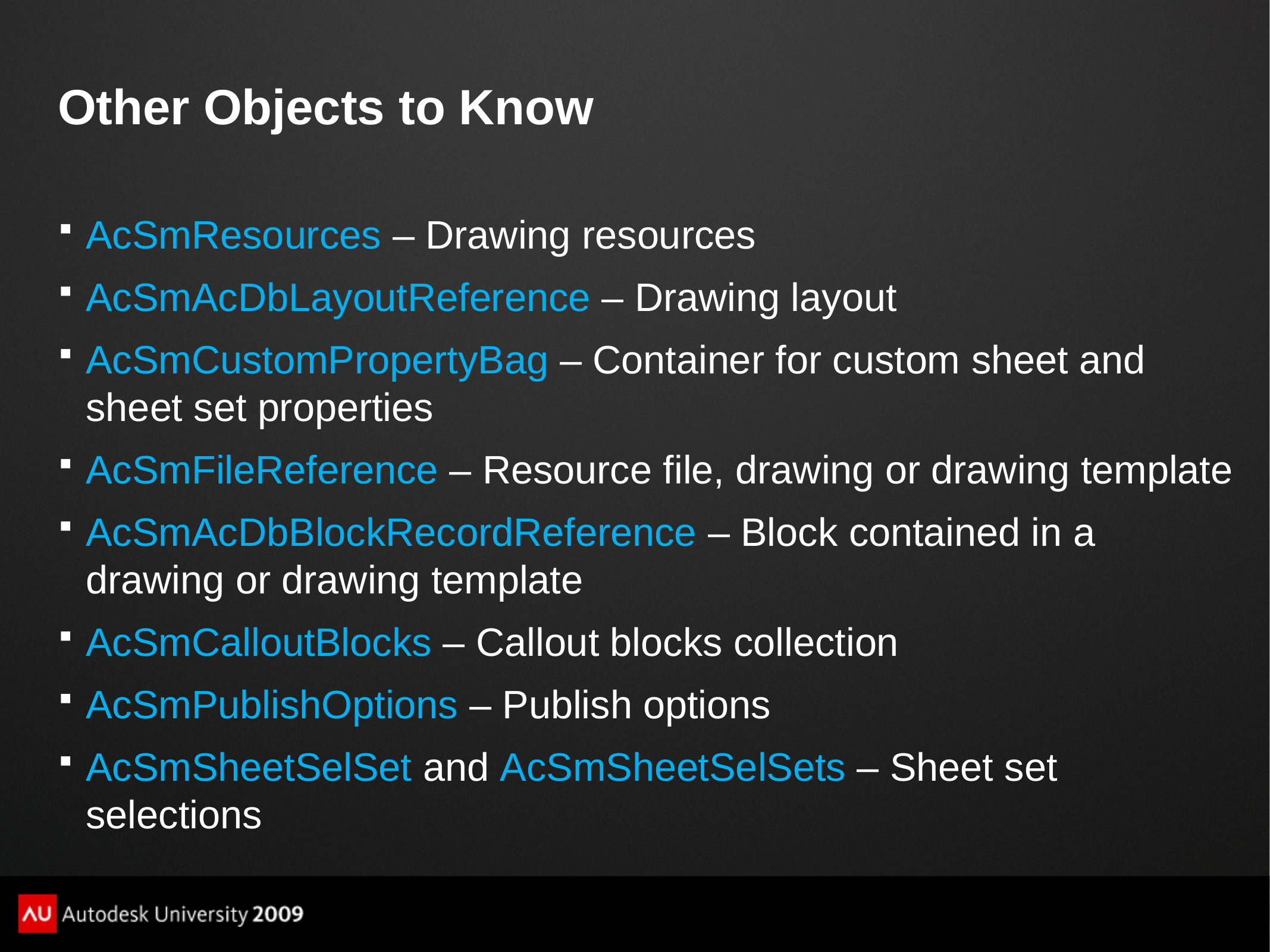

# Other Objects to Know
AcSmResources – Drawing resources
AcSmAcDbLayoutReference – Drawing layout
AcSmCustomPropertyBag – Container for custom sheet and sheet set properties
AcSmFileReference – Resource file, drawing or drawing template
AcSmAcDbBlockRecordReference – Block contained in a drawing or drawing template
AcSmCalloutBlocks – Callout blocks collection
AcSmPublishOptions – Publish options
AcSmSheetSelSet and AcSmSheetSelSets – Sheet set selections